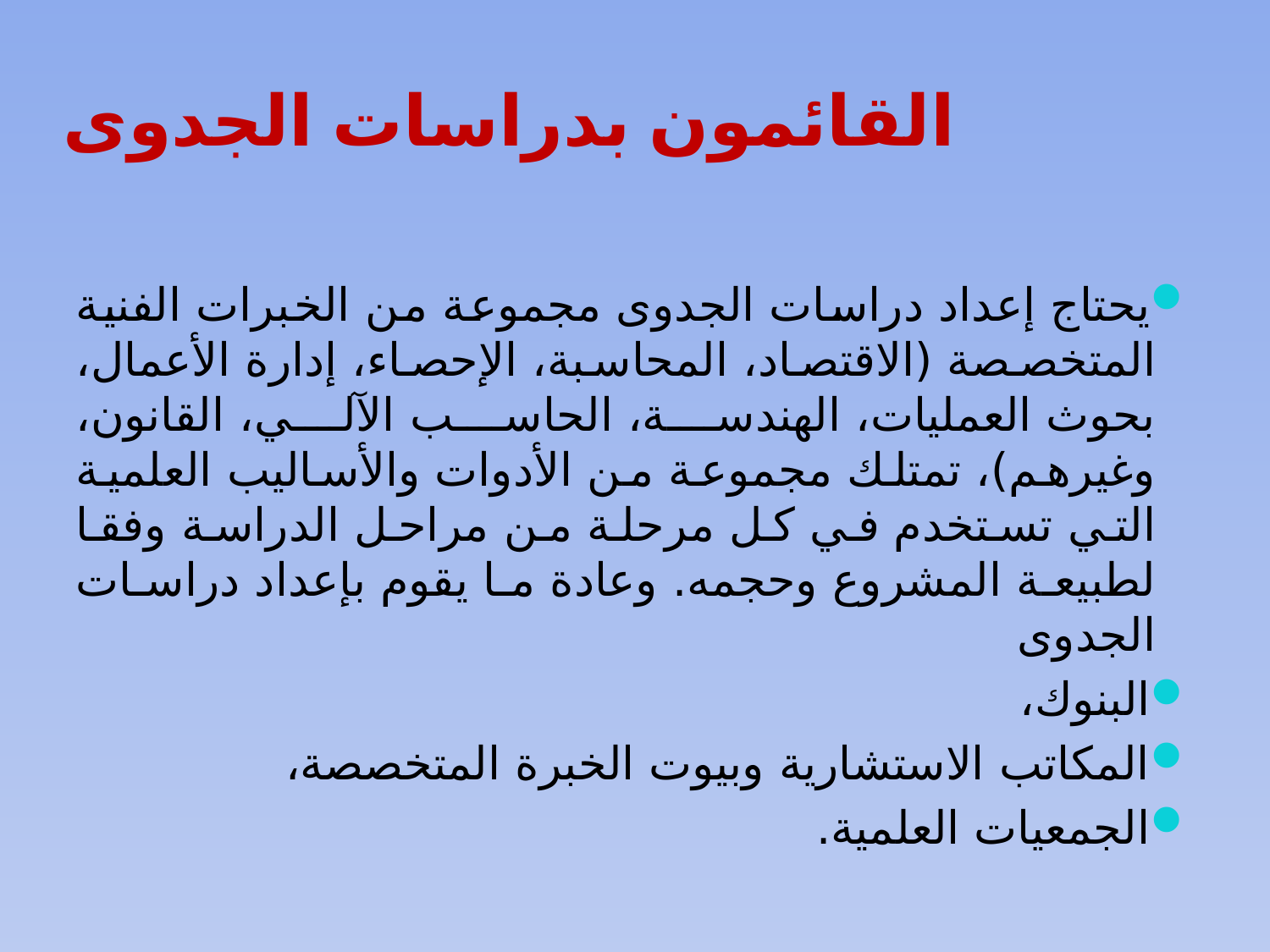

# القائمون بدراسات الجدوى
يحتاج إعداد دراسات الجدوى مجموعة من الخبرات الفنية المتخصصة (الاقتصاد، المحاسبة، الإحصاء، إدارة الأعمال، بحوث العمليات، الهندسة، الحاسب الآلي، القانون، وغيرهم)، تمتلك مجموعة من الأدوات والأساليب العلمية التي تستخدم في كل مرحلة من مراحل الدراسة وفقا لطبيعة المشروع وحجمه. وعادة ما يقوم بإعداد دراسات الجدوى
البنوك،
المكاتب الاستشارية وبيوت الخبرة المتخصصة،
الجمعيات العلمية.
الدكتور عيسى قداده
14